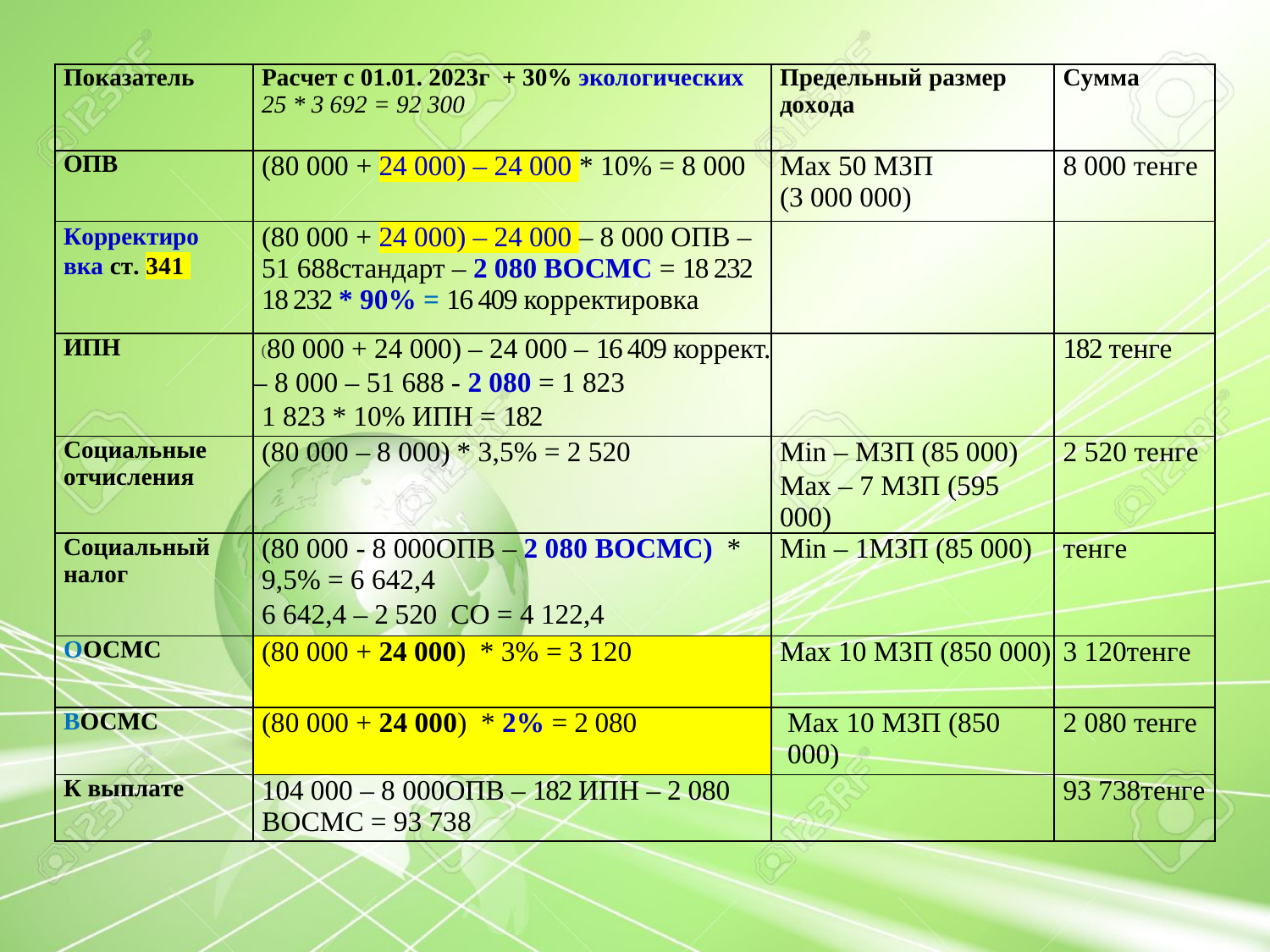

| Показатель | Расчет с 01.01. 2023г + 30% экологических 25 \* 3 692 = 92 300 | Предельный размер дохода | Сумма |
| --- | --- | --- | --- |
| ОПВ | (80 000 + 24 000) – 24 000 \* 10% = 8 000 | Max 50 МЗП (3 000 000) | 8 000 тенге |
| Корректировка ст. 341 | (80 000 + 24 000) – 24 000 – 8 000 ОПВ – 51 688стандарт – 2 080 ВОСМС = 18 232 18 232 \* 90% = 16 409 корректировка |  |  |
| ИПН | (80 000 + 24 000) – 24 000 – 16 409 коррект. – 8 000 – 51 688 - 2 080 = 1 823 1 823 \* 10% ИПН = 182 |  | 182 тенге |
| Социальные отчисления | (80 000 – 8 000) \* 3,5% = 2 520 | Min – МЗП (85 000) Max – 7 МЗП (595 000) | 2 520 тенге |
| Социальный налог | (80 000 - 8 000ОПВ – 2 080 ВОСМС) \* 9,5% = 6 642,4 6 642,4 – 2 520 СО = 4 122,4 | Min – 1МЗП (85 000) | тенге |
| ООСМС | (80 000 + 24 000) \* 3% = 3 120 | Max 10 МЗП (850 000) | 3 120тенге |
| ВОСМС | (80 000 + 24 000) \* 2% = 2 080 | Max 10 МЗП (850 000) | 2 080 тенге |
| К выплате | 104 000 – 8 000ОПВ – 182 ИПН – 2 080 ВОСМС = 93 738 |  | 93 738тенге |